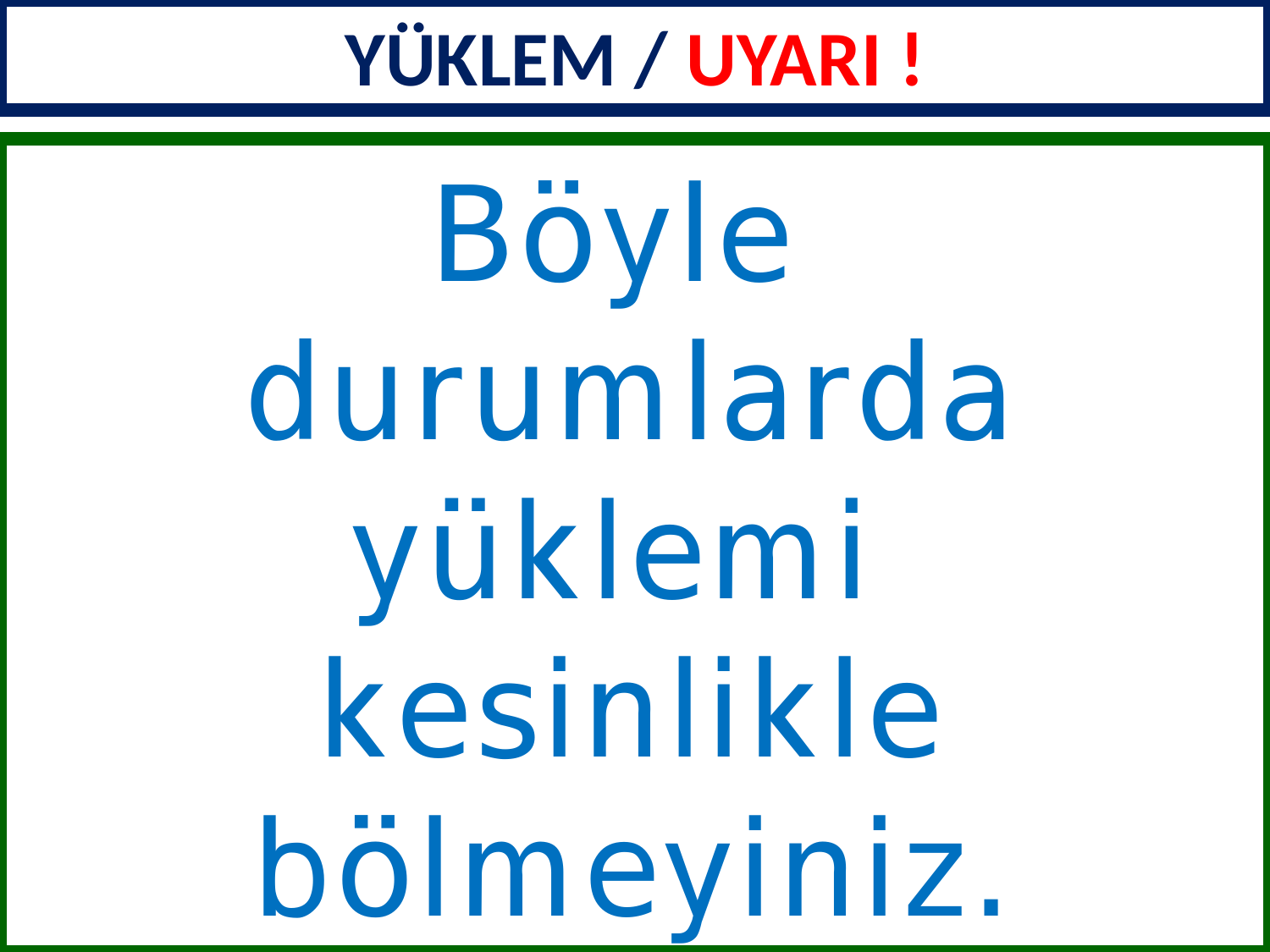

YÜKLEM / UYARI !
Böyle
durumlarda yüklemi
kesinlikle bölmeyiniz.